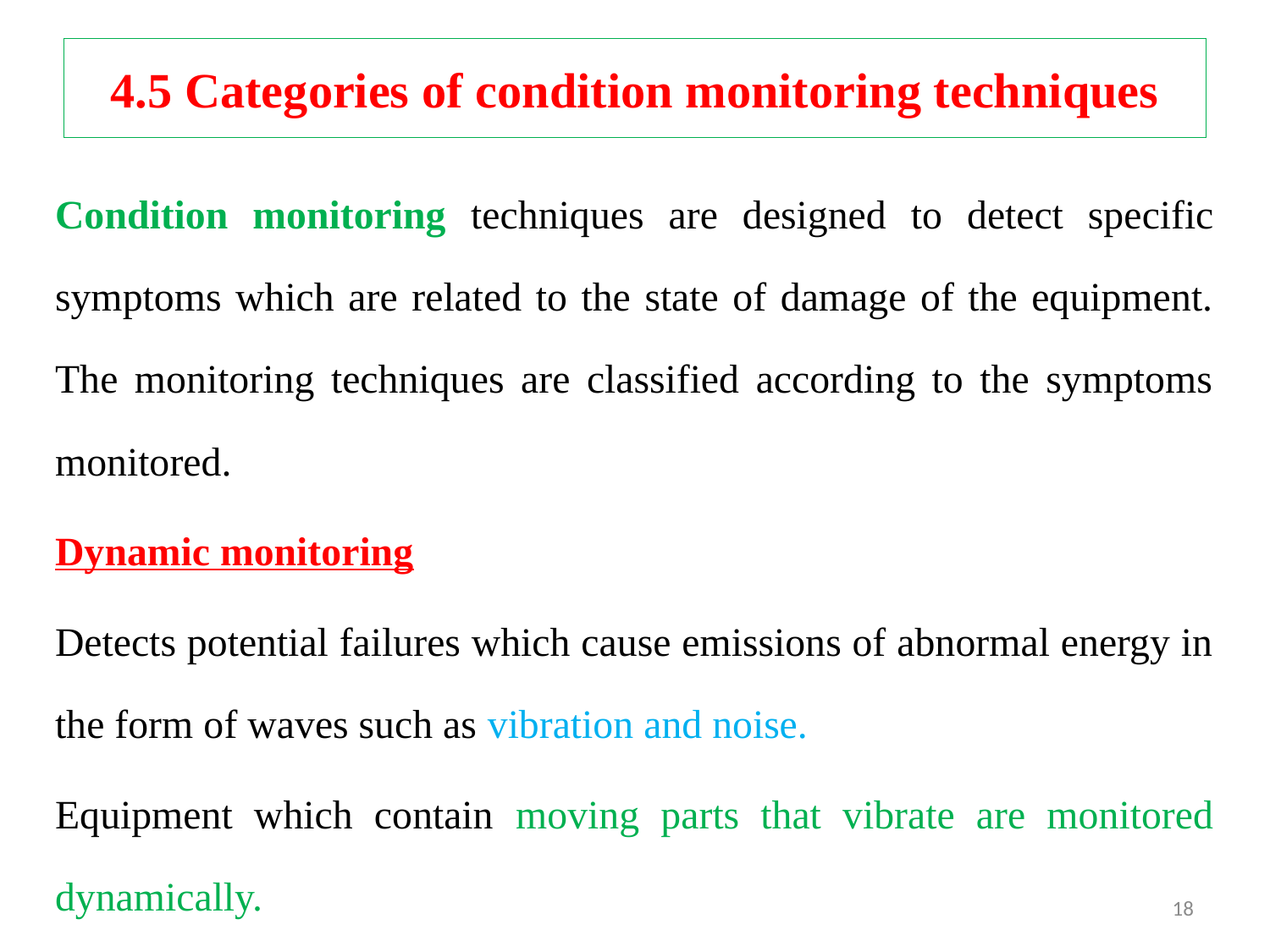

# 4.5 Categories of condition monitoring techniques
Condition monitoring techniques are designed to detect specific symptoms which are related to the state of damage of the equipment. The monitoring techniques are classified according to the symptoms monitored.
Dynamic monitoring
Detects potential failures which cause emissions of abnormal energy in the form of waves such as vibration and noise.
Equipment which contain moving parts that vibrate are monitored dynamically.
18